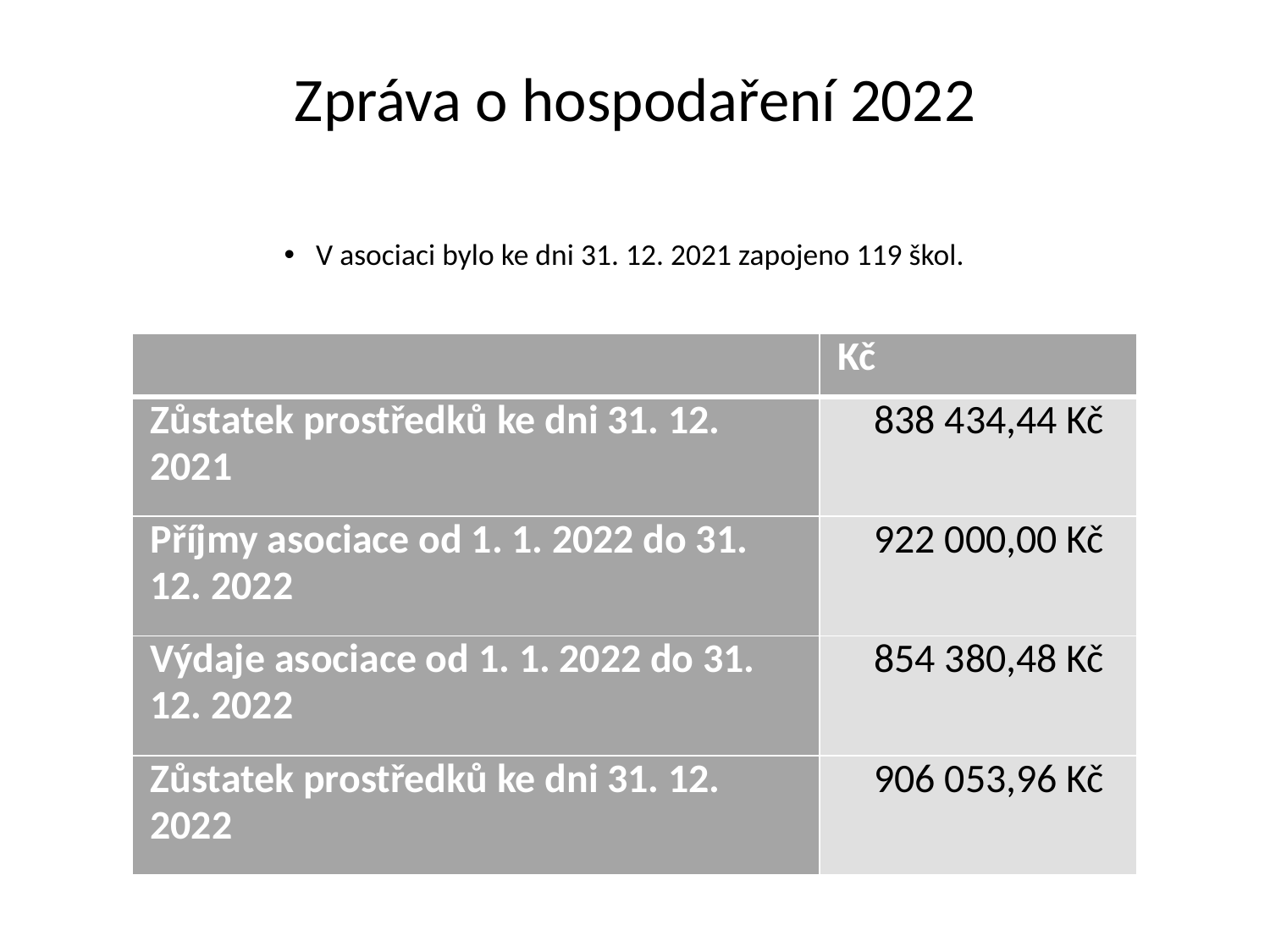

# Zpráva o hospodaření 2022
V asociaci bylo ke dni 31. 12. 2021 zapojeno 119 škol.
|  | Kč |
| --- | --- |
| Zůstatek prostředků ke dni 31. 12. 2021 | 838 434,44 Kč |
| Příjmy asociace od 1. 1. 2022 do 31. 12. 2022 | 922 000,00 Kč |
| Výdaje asociace od 1. 1. 2022 do 31. 12. 2022 | 854 380,48 Kč |
| Zůstatek prostředků ke dni 31. 12. 2022 | 906 053,96 Kč |